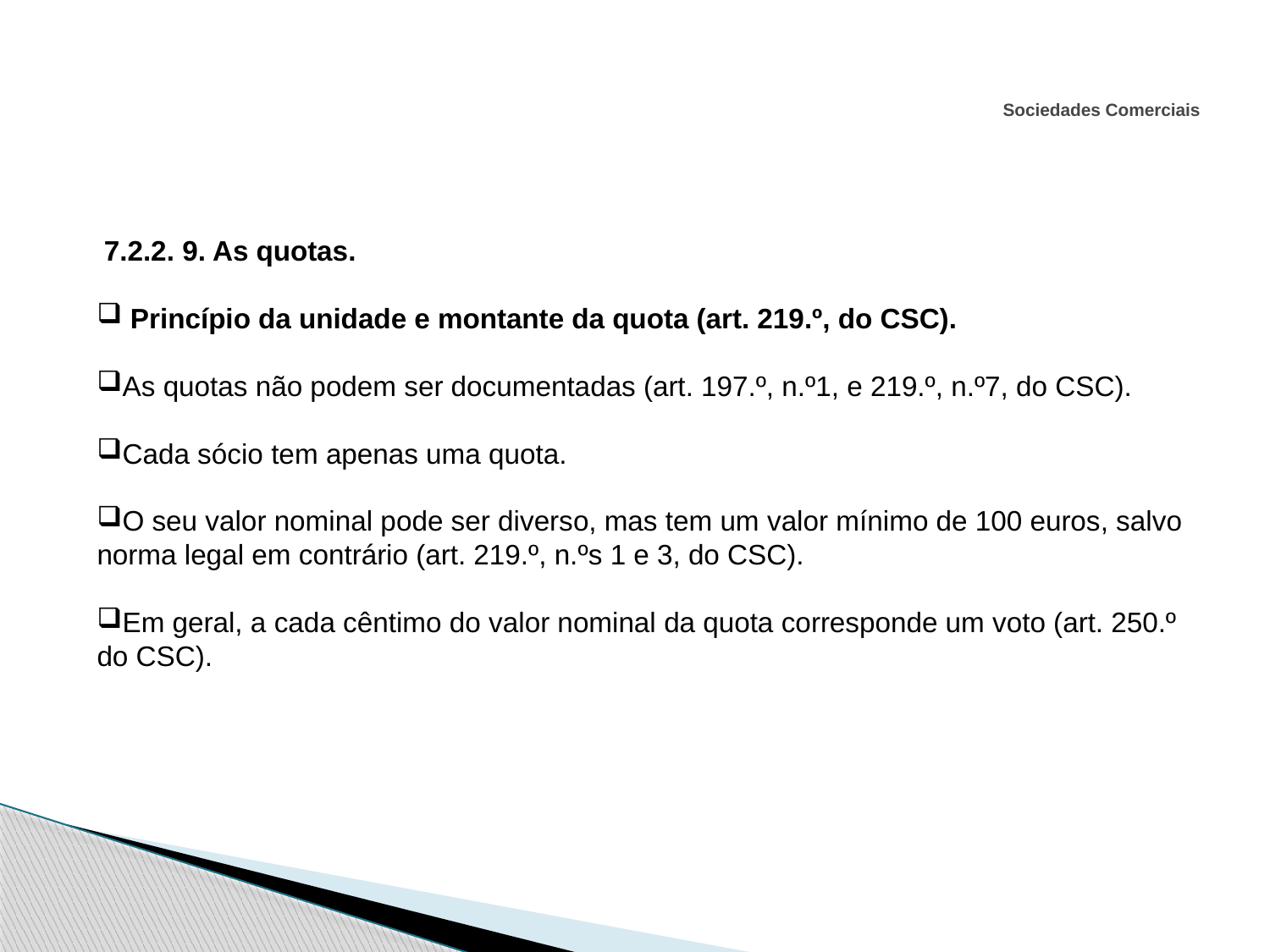

# Sociedades Comerciais
 7.2.2. 9. As quotas.

 Princípio da unidade e montante da quota (art. 219.º, do CSC).

As quotas não podem ser documentadas (art. 197.º, n.º1, e 219.º, n.º7, do CSC).

Cada sócio tem apenas uma quota.

O seu valor nominal pode ser diverso, mas tem um valor mínimo de 100 euros, salvo norma legal em contrário (art. 219.º, n.ºs 1 e 3, do CSC).

Em geral, a cada cêntimo do valor nominal da quota corresponde um voto (art. 250.º do CSC).